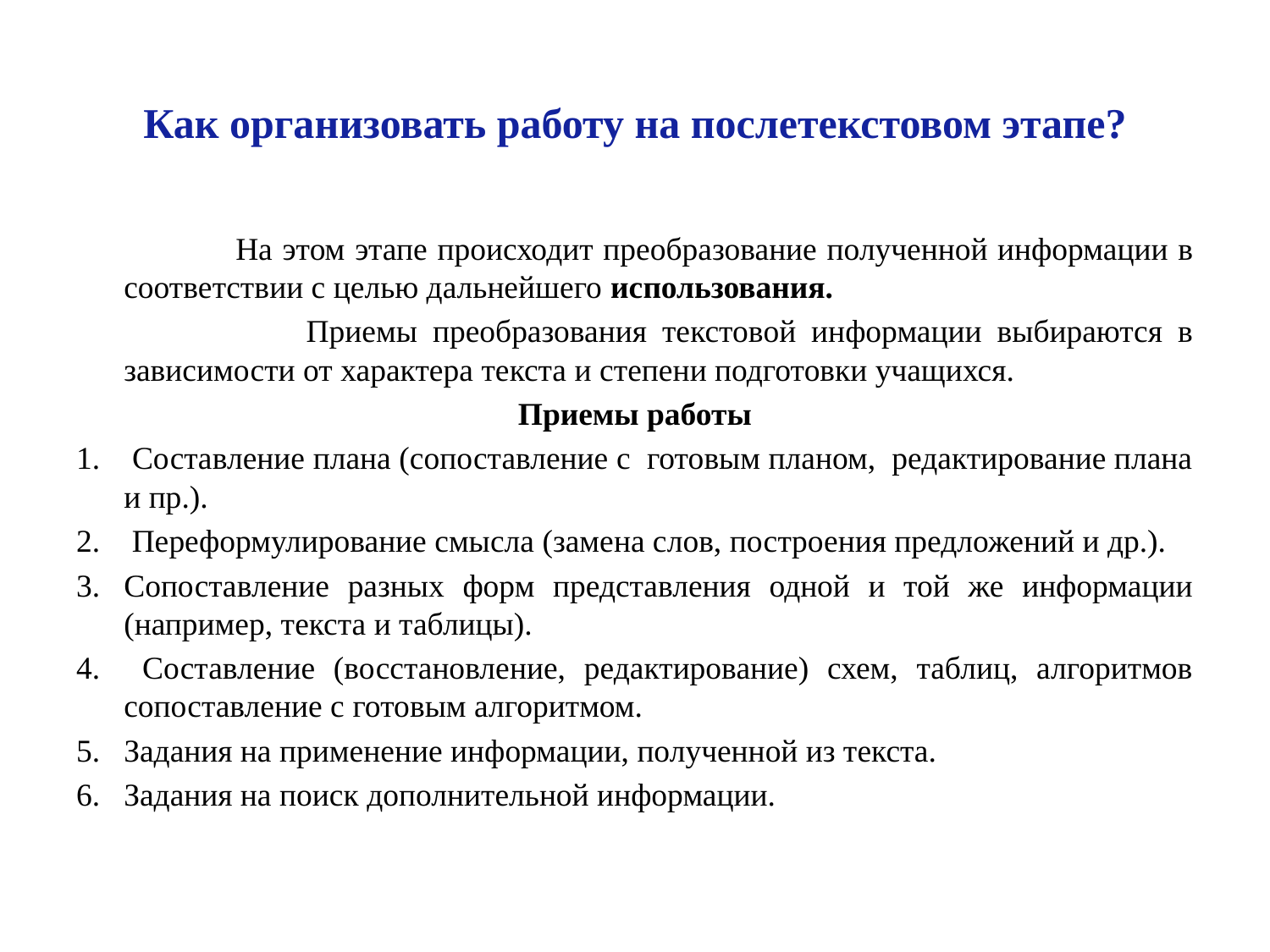

На этом этапе происходит преобразование полученной информации в соответствии с целью дальнейшего использования.
               Приемы преобразования текстовой информации выбираются в зависимости от характера текста и степени подготовки учащихся.
Приемы работы
 Составление плана (сопоставление с  готовым планом,  редактирование плана и пр.).
 Переформулирование смысла (замена слов, построения предложений и др.).
Сопоставление разных форм представления одной и той же информации (например, текста и таблицы).
 Составление (восстановление, редактирование) схем, таблиц, алгоритмов сопоставление с готовым алгоритмом.
Задания на применение информации, полученной из текста.
Задания на поиск дополнительной информации.
Как организовать работу на послетекстовом этапе?